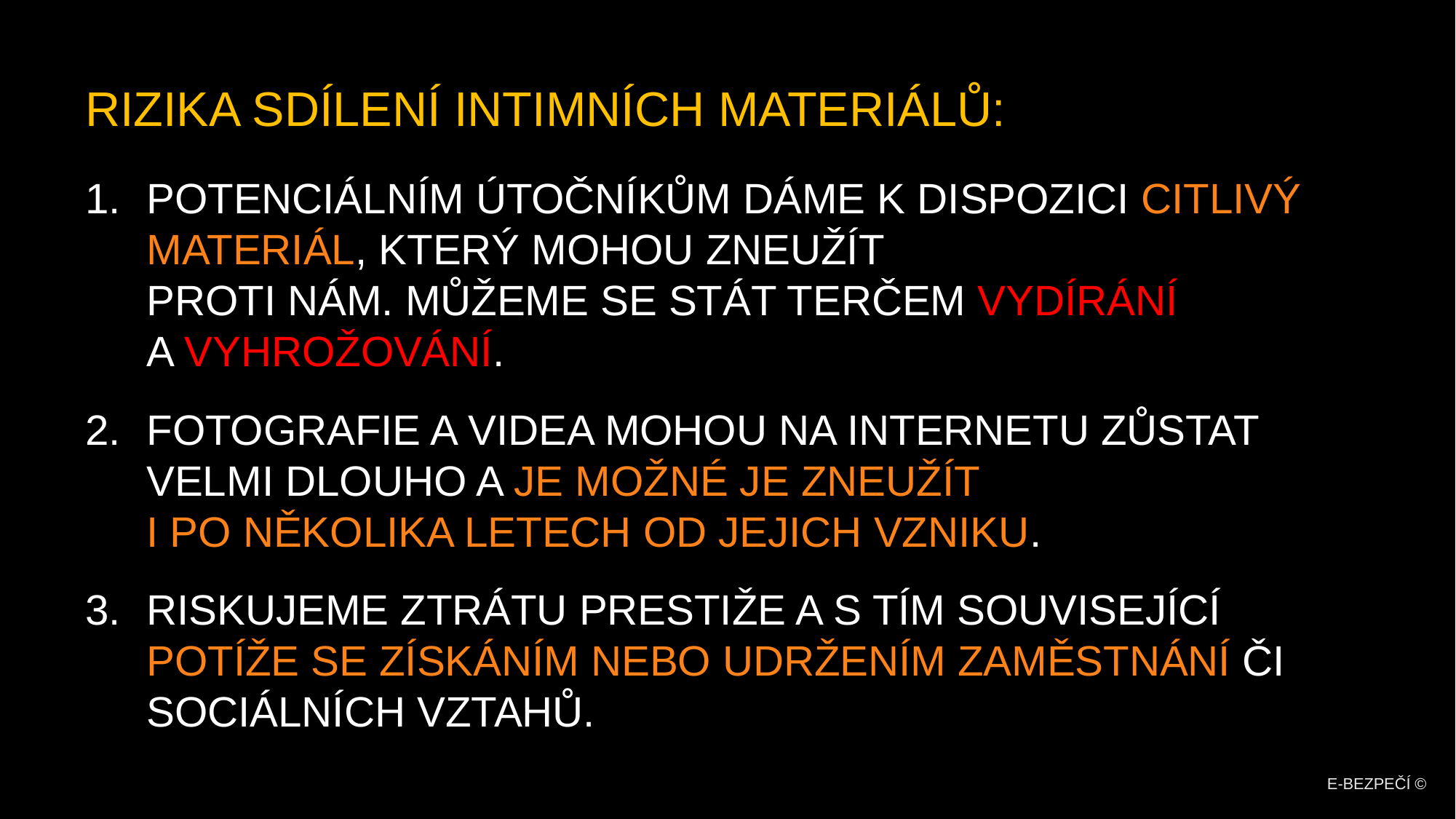

RIZIKA SDÍLENÍ INTIMNÍCH MATERIÁLŮ:
POTENCIÁLNÍM ÚTOČNÍKŮM DÁME K DISPOZICI CITLIVÝ MATERIÁL, KTERÝ MOHOU ZNEUŽÍT
PROTI NÁM. MŮŽEME SE STÁT TERČEM VYDÍRÁNÍ
A VYHROŽOVÁNÍ.
FOTOGRAFIE A VIDEA MOHOU NA INTERNETU ZŮSTAT VELMI DLOUHO A JE MOŽNÉ JE ZNEUŽÍT
I PO NĚKOLIKA LETECH OD JEJICH VZNIKU.
RISKUJEME ZTRÁTU PRESTIŽE A S TÍM SOUVISEJÍCÍ POTÍŽE SE ZÍSKÁNÍM NEBO UDRŽENÍM ZAMĚSTNÁNÍ ČI SOCIÁLNÍCH VZTAHŮ.
E-BEZPEČÍ ©